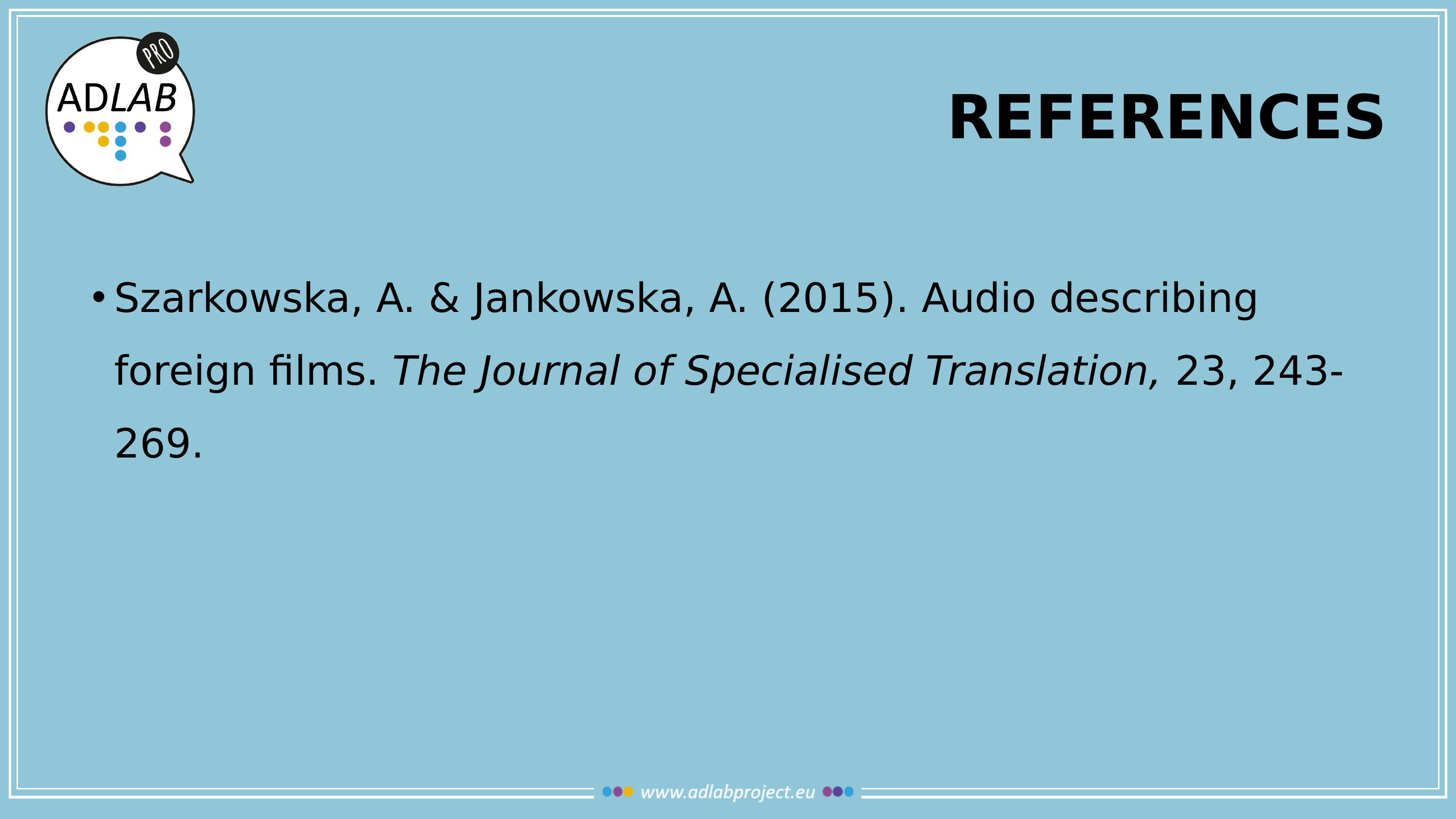

# references
Szarkowska, A. & Jankowska, A. (2015). Audio describing foreign films. The Journal of Specialised Translation, 23, 243-269.